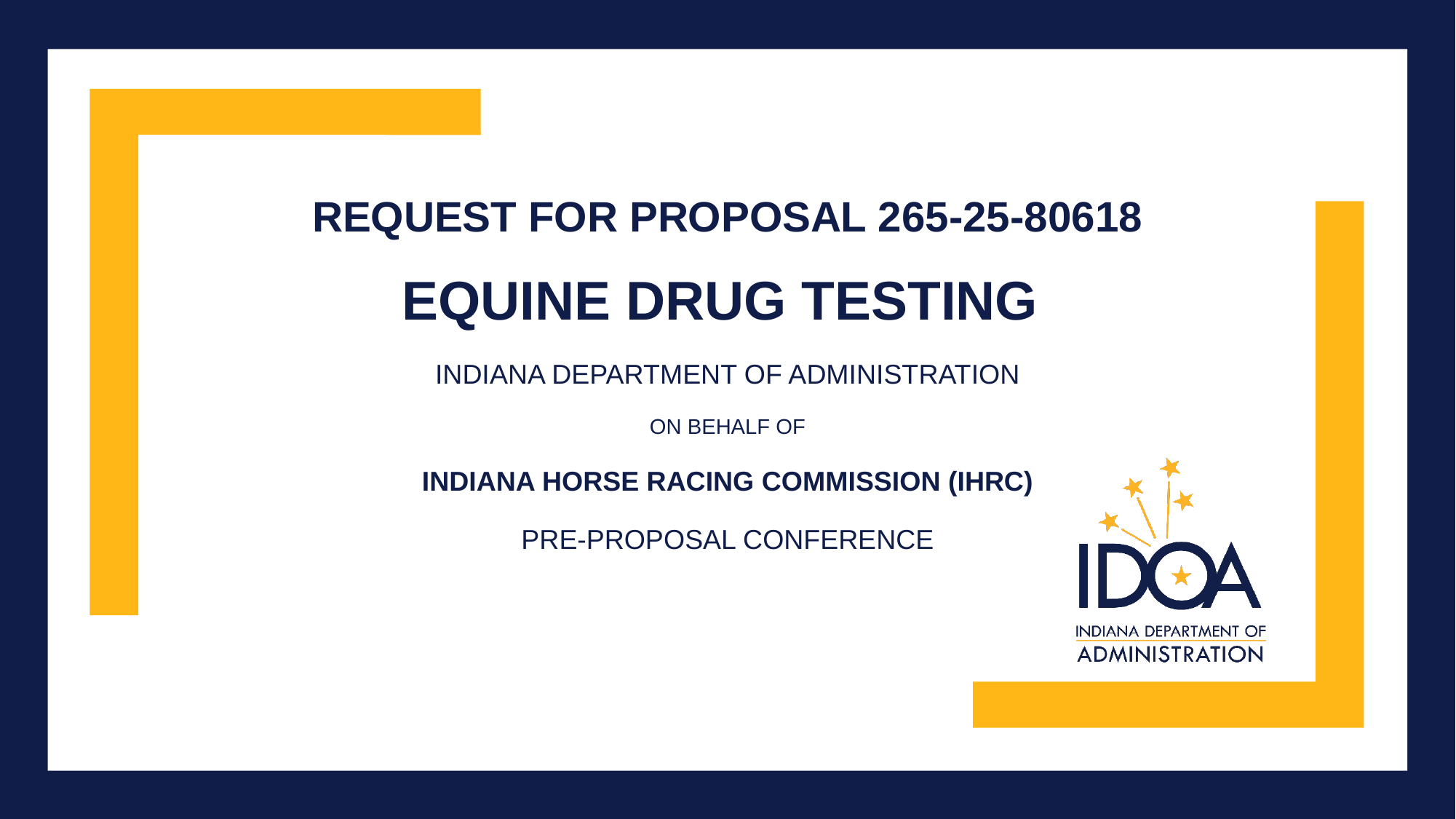

# Request for Proposal 265-25-80618 Equine Drug Testing Indiana Department of Administration On Behalf Of Indiana Horse Racing Commission (IHRC) Pre-Proposal Conference